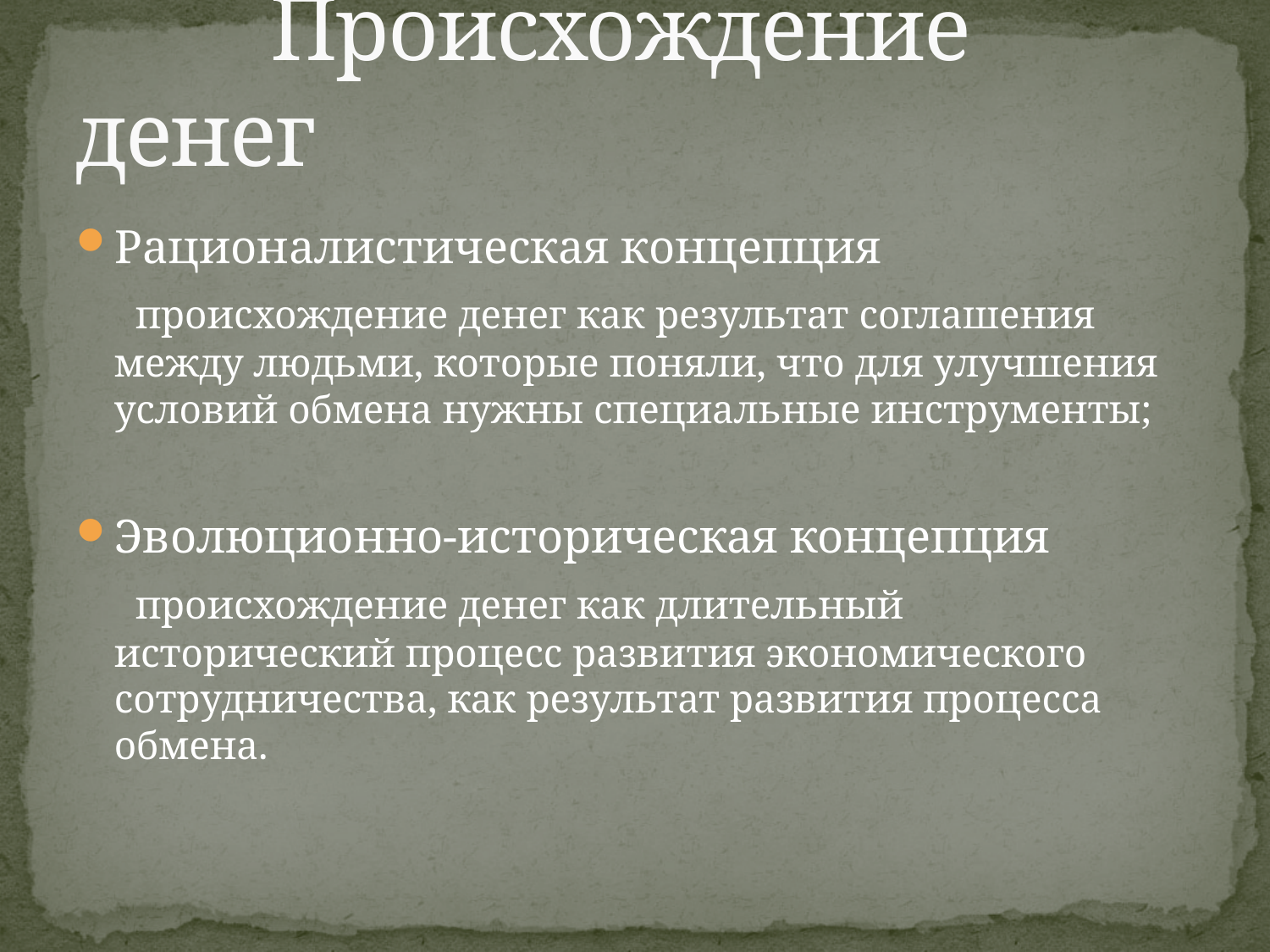

# Происхождение денег
Рационалистическая концепция
     происхождение денег как результат соглашения между людьми, которые поняли, что для улучшения условий обмена нужны специальные инструменты;

Эволюционно-историческая концепция
     происхождение денег как длительный исторический процесс развития экономического сотрудничества, как результат развития процесса обмена.